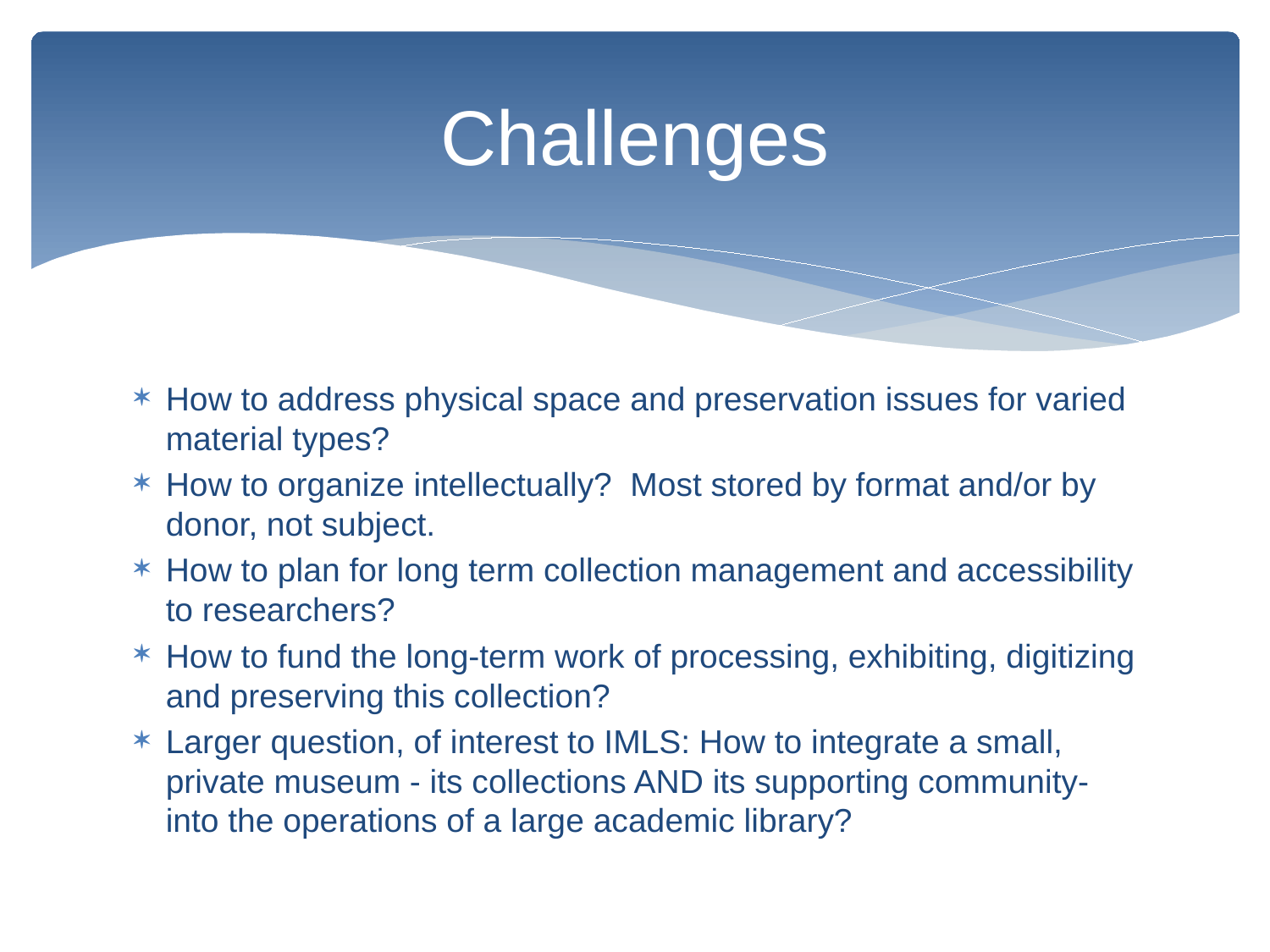

# Challenges
How to address physical space and preservation issues for varied material types?
How to organize intellectually?  Most stored by format and/or by donor, not subject.
How to plan for long term collection management and accessibility to researchers?
How to fund the long-term work of processing, exhibiting, digitizing and preserving this collection?
Larger question, of interest to IMLS: How to integrate a small, private museum - its collections AND its supporting community- into the operations of a large academic library?